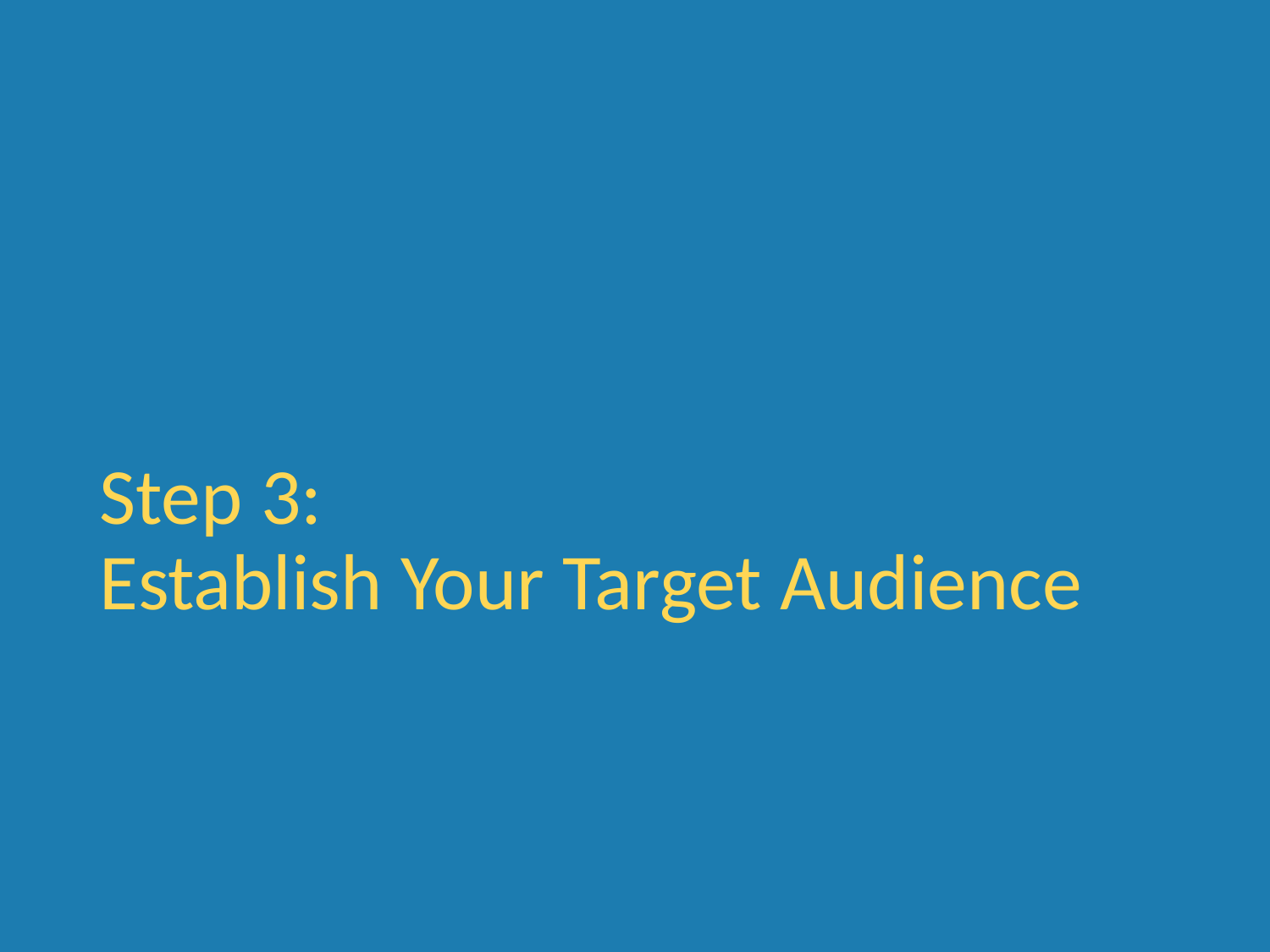

# Step 3: Establish Your Target Audience